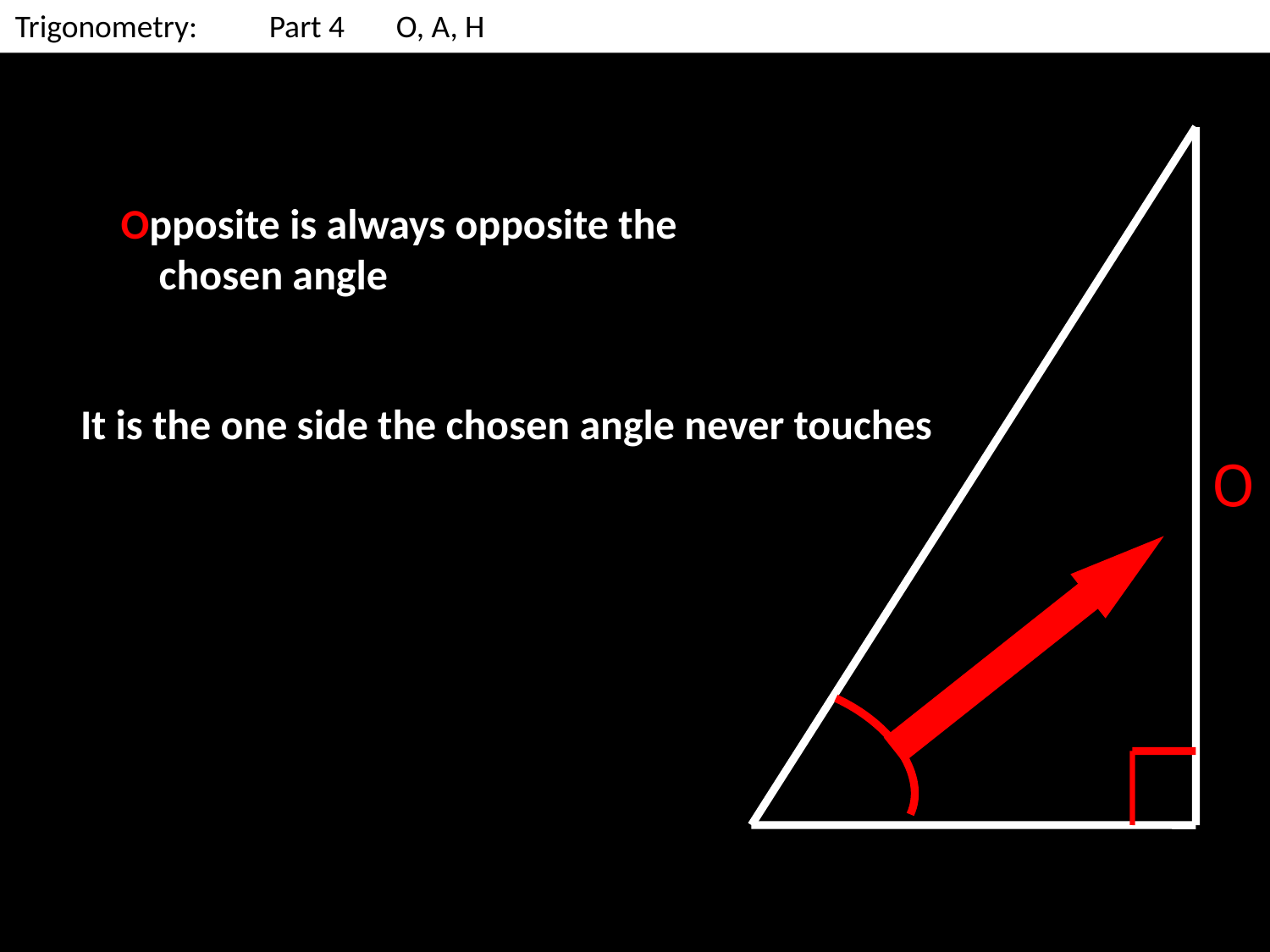

Trigonometry:  	Part 4	O, A, H

Opposite is always opposite the
    chosen angle

SOH
CAH
 TOA
It is the one side the chosen angle never touches
O